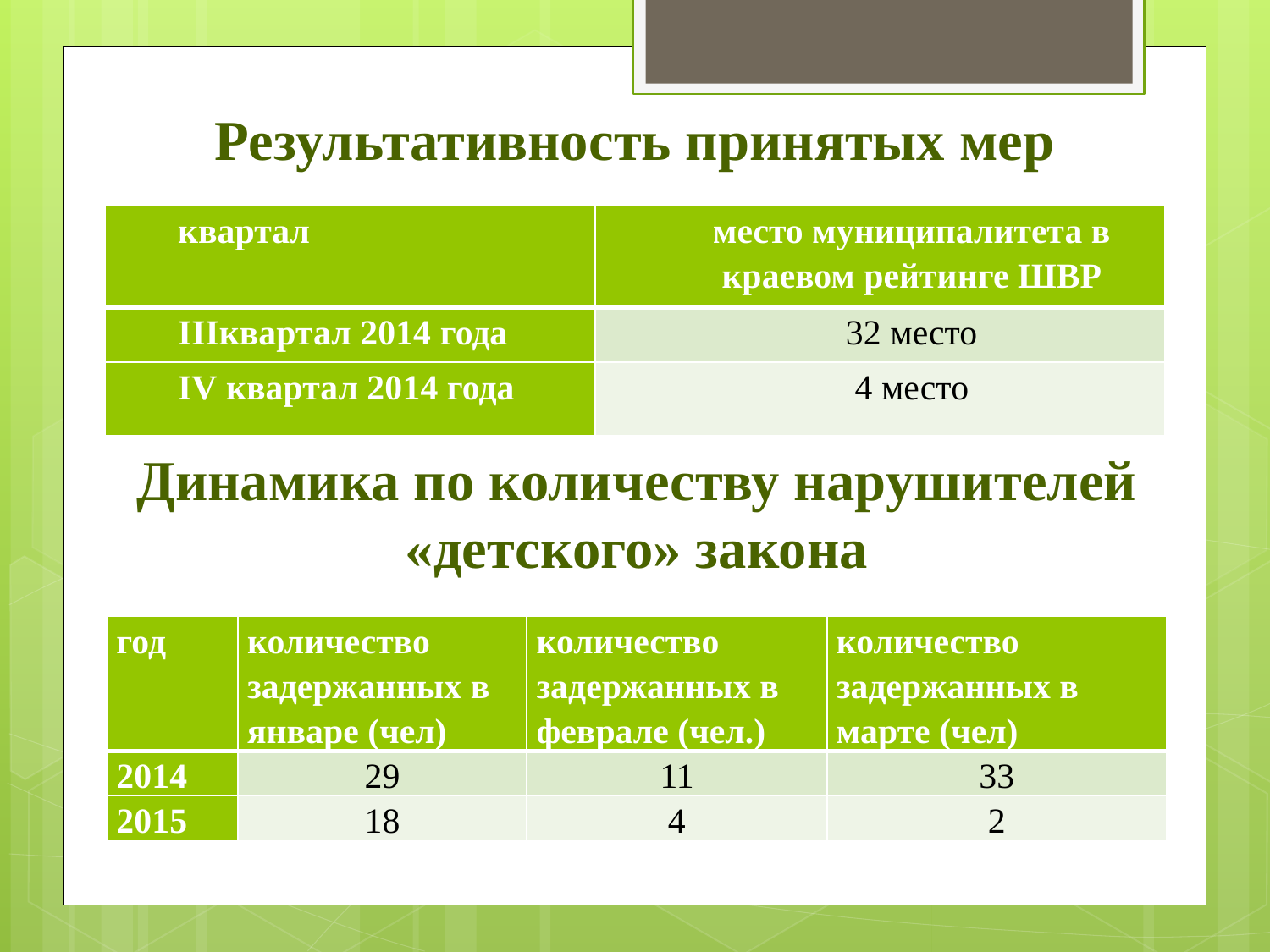

# Результативность принятых мер
| квартал | место муниципалитета в краевом рейтинге ШВР |
| --- | --- |
| IIIквартал 2014 года | 32 место |
| IV квартал 2014 года | 4 место |
Динамика по количеству нарушителей «детского» закона
| год | количество задержанных в январе (чел) | количество задержанных в феврале (чел.) | количество задержанных в марте (чел) |
| --- | --- | --- | --- |
| 2014 | 29 | 11 | 33 |
| 2015 | 18 | 4 | 2 |